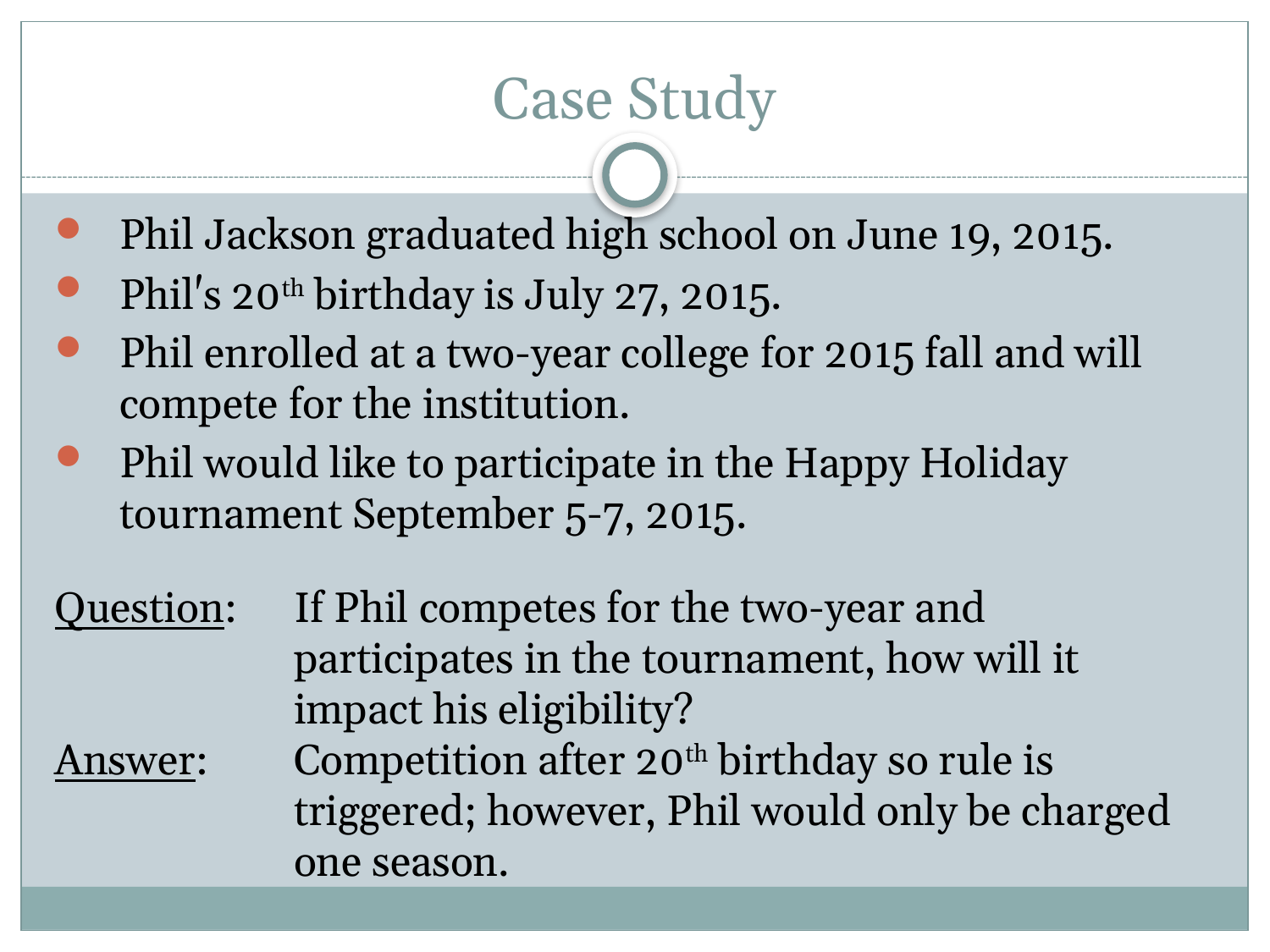

# Case Study
Phil Jackson graduated high school on June 19, 2015.
Phil's 20th birthday is July 27, 2015.
Phil enrolled at a two-year college for 2015 fall and will compete for the institution.
Phil would like to participate in the Happy Holiday tournament September 5-7, 2015.

Question: 	If Phil competes for the two-year and participates in the tournament, how will it impact his eligibility?
Answer: 	Competition after 20th birthday so rule is
	triggered; however, Phil would only be charged
	one season.